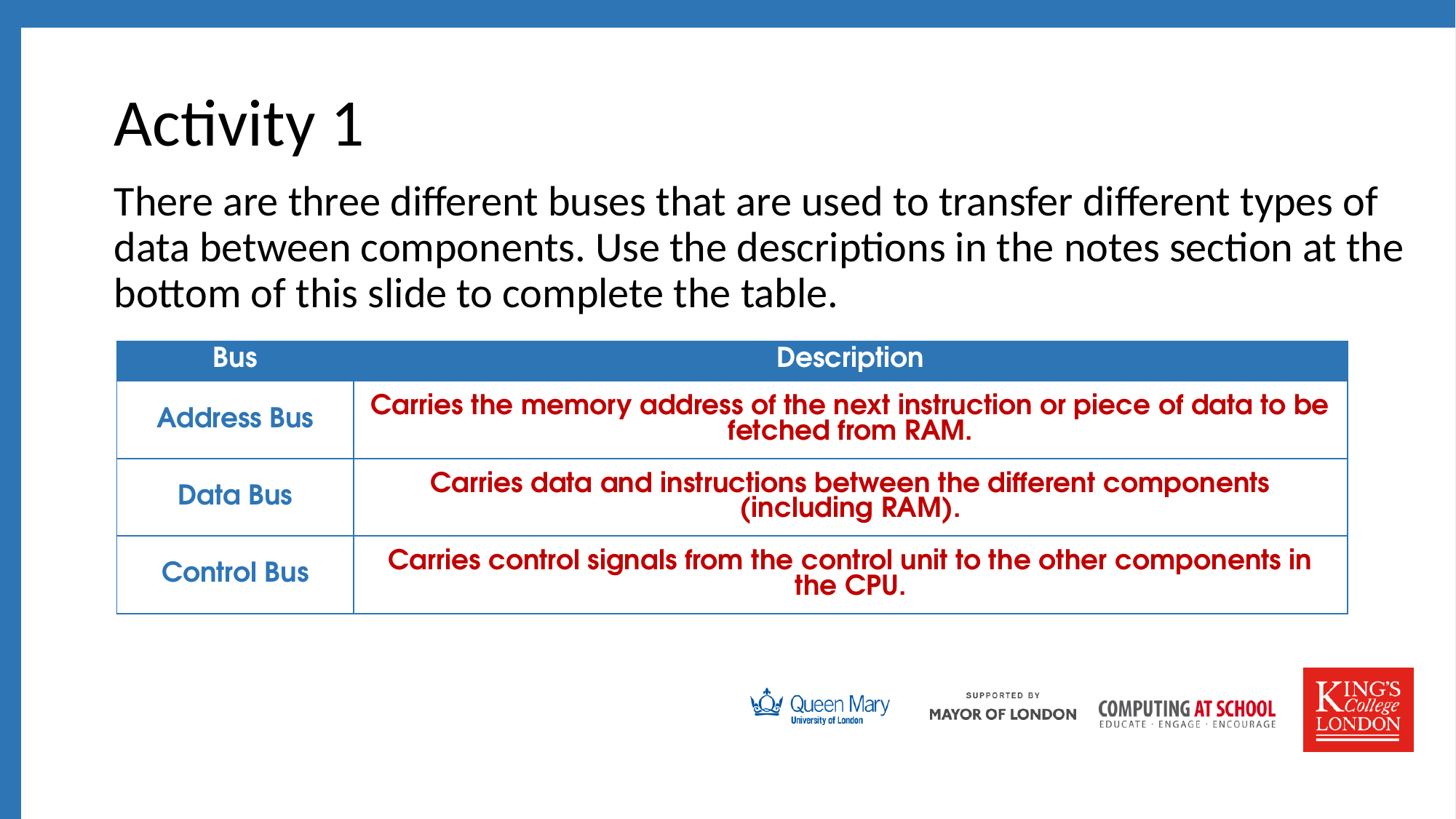

# Activity 1
There are three different buses that are used to transfer different types of data between components. Use the descriptions in the notes section at the bottom of this slide to complete the table.

| Bus | Description |
| --- | --- |
| Address Bus | Carries the memory address of the next instruction or piece of data to be fetched from RAM. |
| Data Bus | Carries data and instructions between the different components (including RAM). |
| Control Bus | Carries control signals from the control unit to the other components in the CPU. |